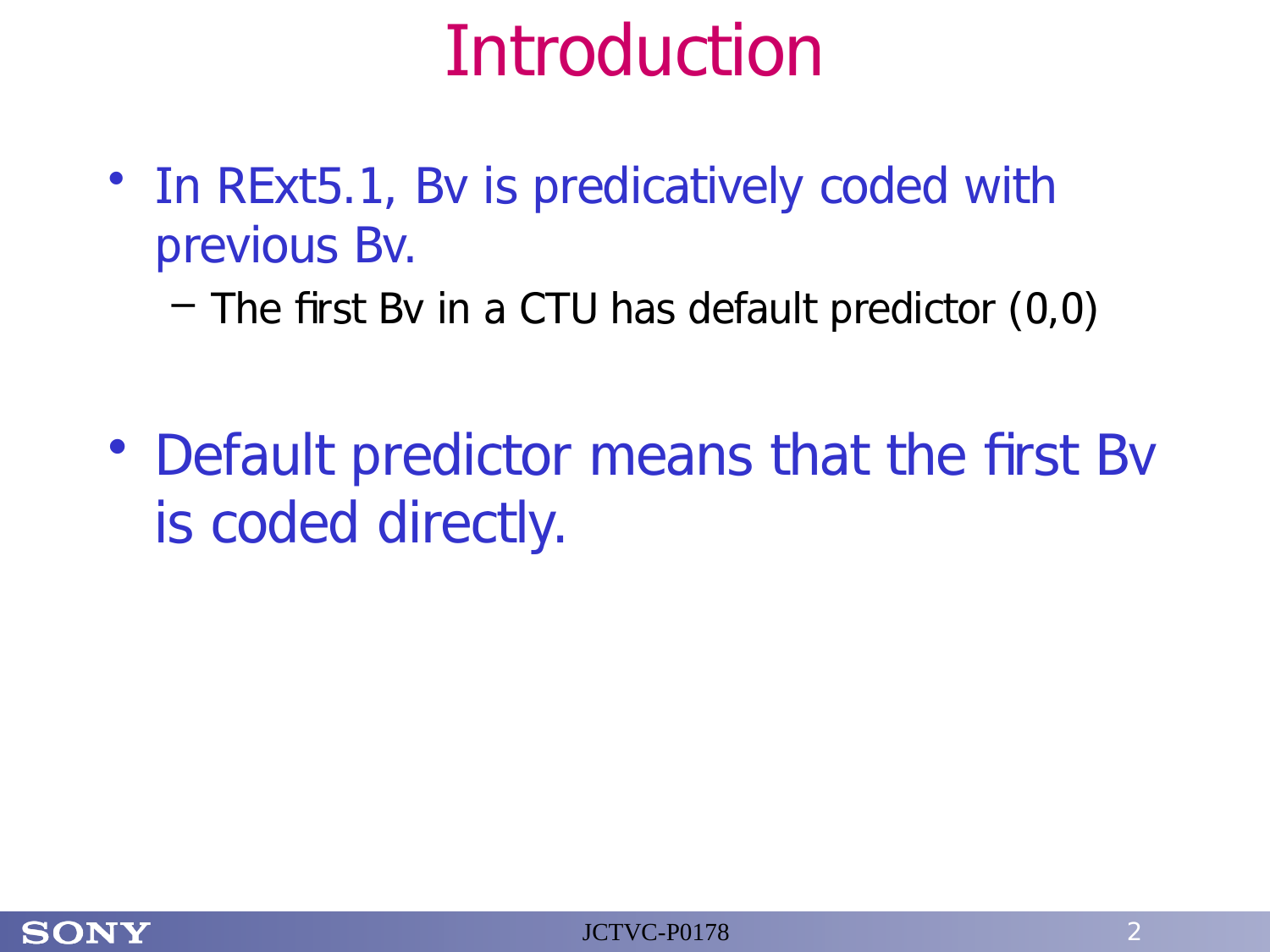

# Introduction
In RExt5.1, Bv is predicatively coded with previous Bv.
The first Bv in a CTU has default predictor (0,0)

Default predictor means that the first Bv is coded directly.

JCTVC-P0178
2